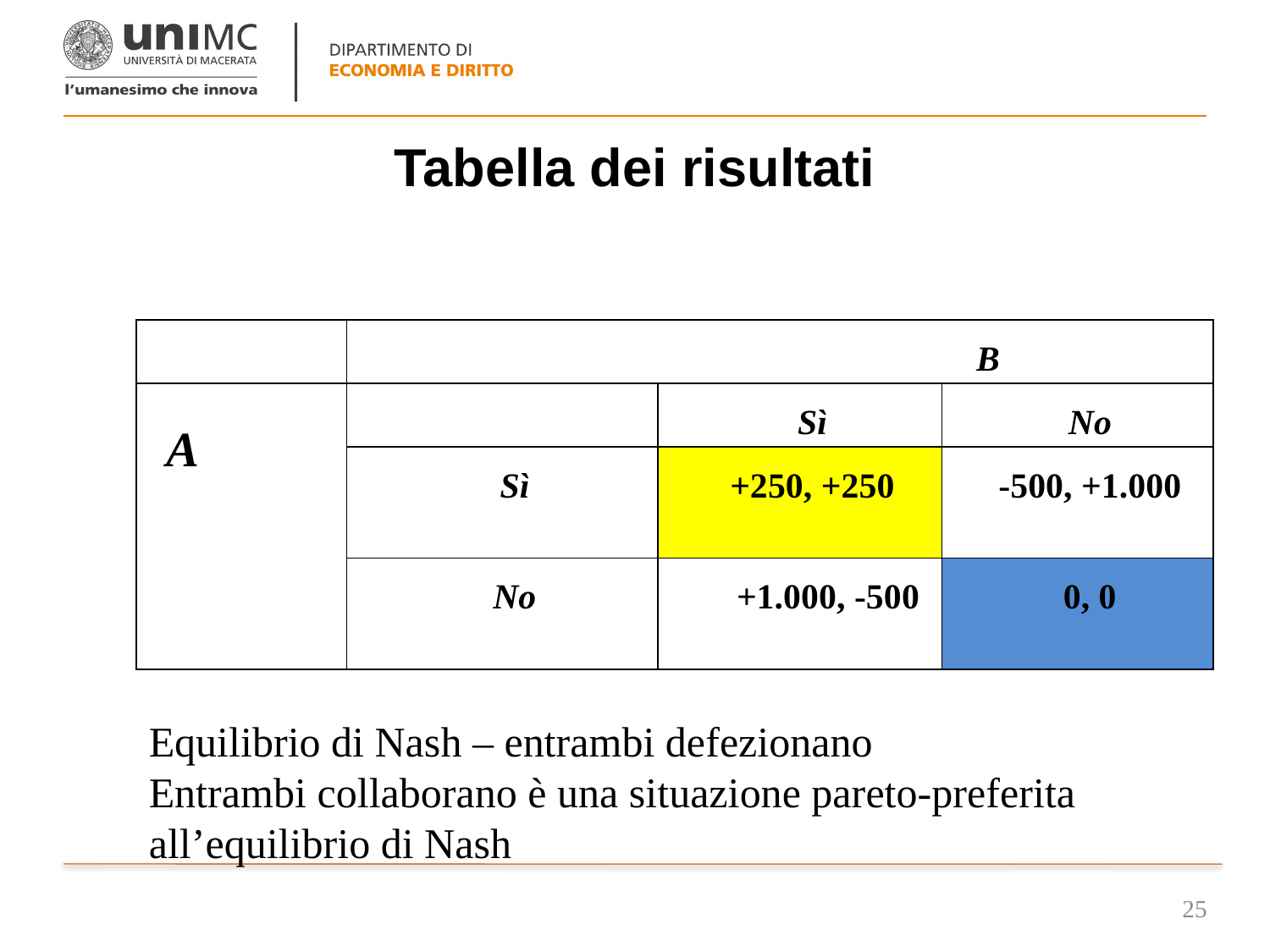

# Tabella dei risultati
|  | B |  |  |
| --- | --- | --- | --- |
| A |  | Sì | No |
|  | Sì | +250, +250 | -500, +1.000 |
|  | No | +1.000, -500 | 0, 0 |
Equilibrio di Nash – entrambi defezionano
Entrambi collaborano è una situazione pareto-preferita all’equilibrio di Nash
25